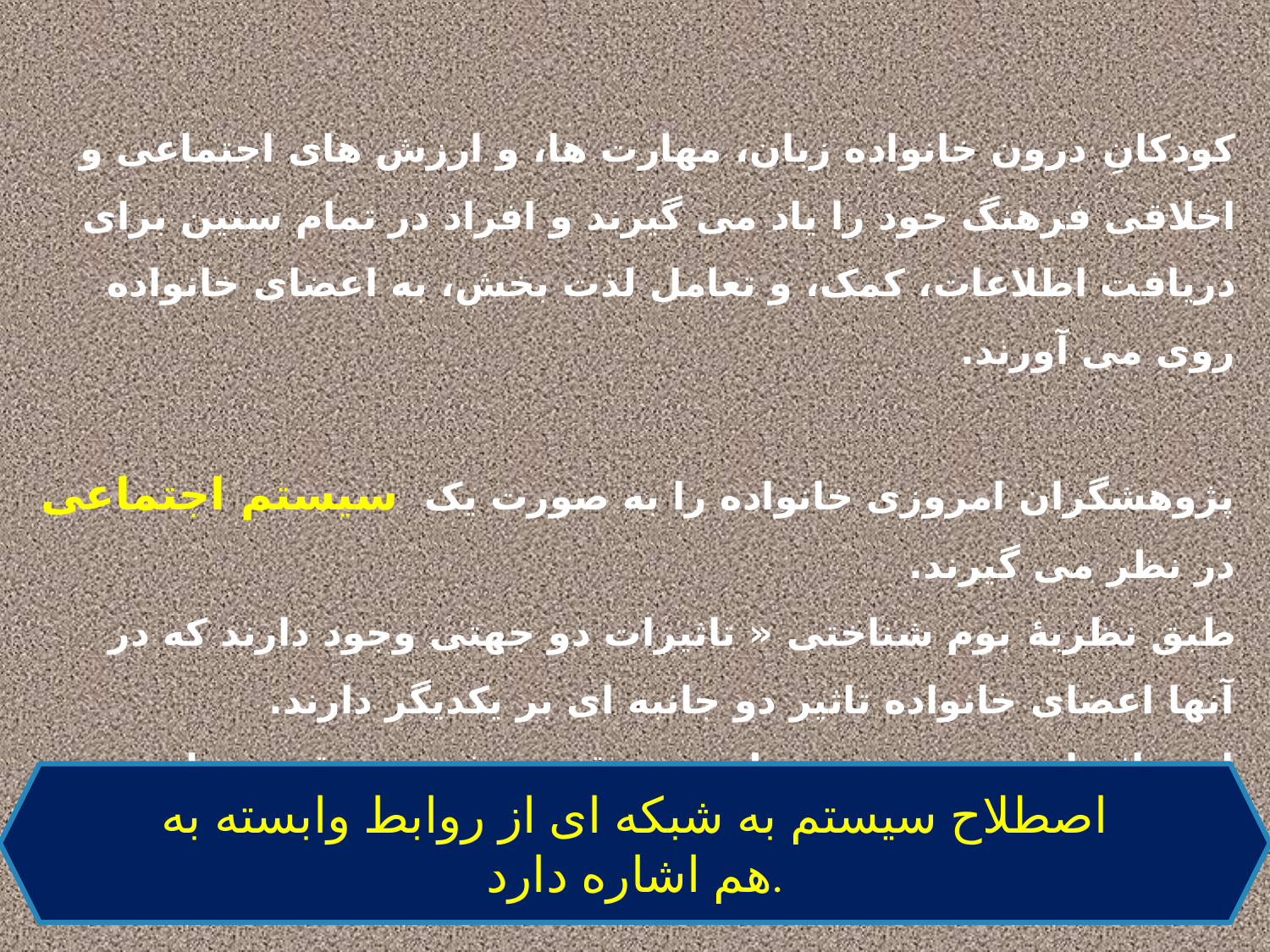

کودکانِ درون خانواده زبان، مهارت ها، و ارزش های اجتماعی و اخلاقی فرهنگ خود را یاد می گیرند و افراد در تمام سنین برای دریافت اطلاعات، کمک، و تعامل لذت بخش، به اعضای خانواده روی می آورند.

پژوهشگران امروزی خانواده را به صورت یک  سیستم اجتماعی در نظر می گیرند.
طبق نظریۀ بوم شناختی « تاثیرات دو جهتی وجود دارند که در آنها اعضای خانواده تاثیر دو جانبه ای بر یکدیگر دارند.
این تاثیرات سیستمی به طور مستقیم و غیر مستقیم عمل می کند.
اصطلاح سیستم به شبکه ای از روابط وابسته به هم اشاره دارد.
www.modirkade.ir
34